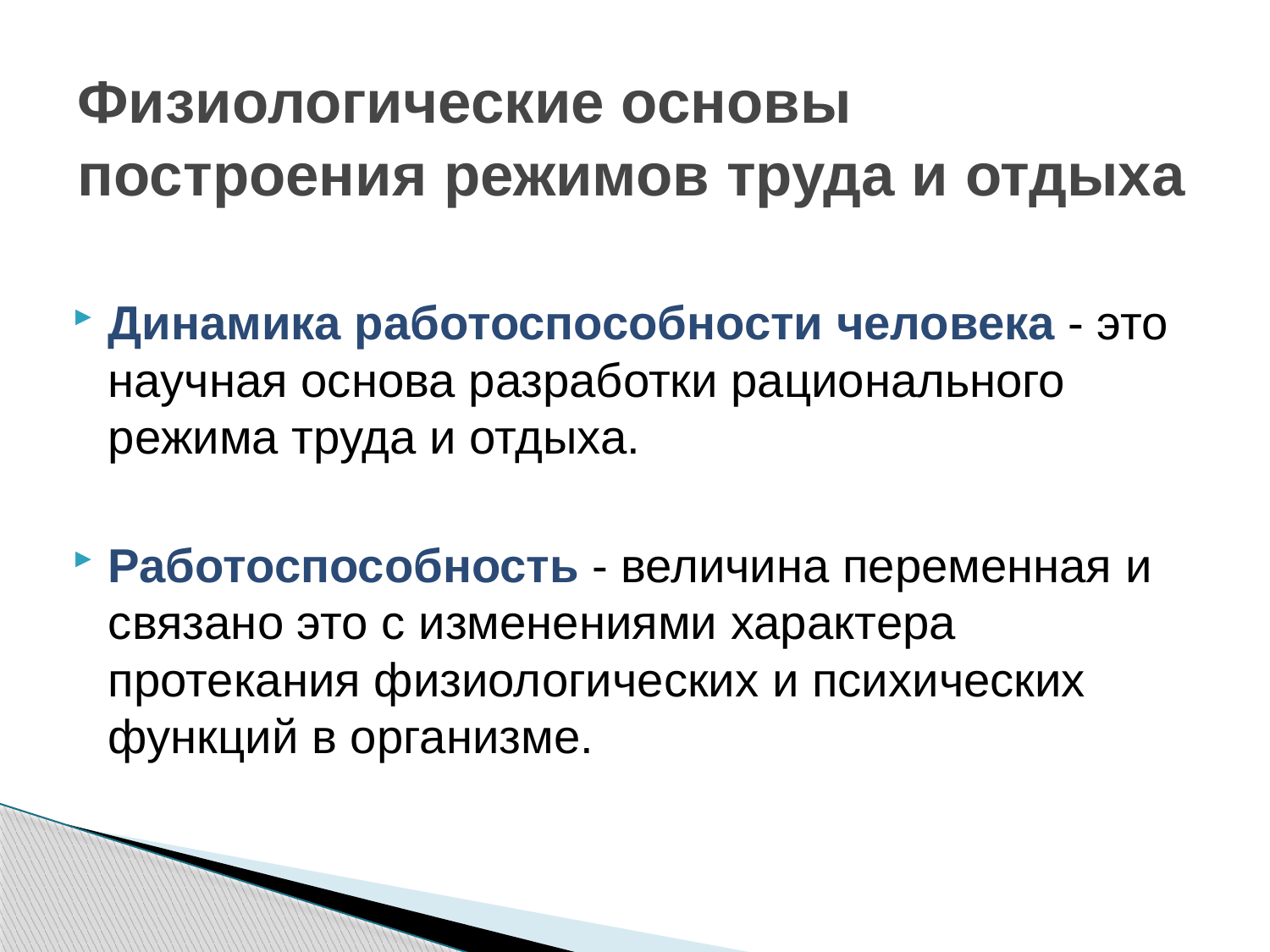

# Физиологические основы построения режимов труда и отдыха
Динамика работоспособности человека - это научная основа разработки рационального режима труда и отдыха.

Работоспособность - величина переменная и связано это с изменениями характера протекания физиологических и психических функций в организме.